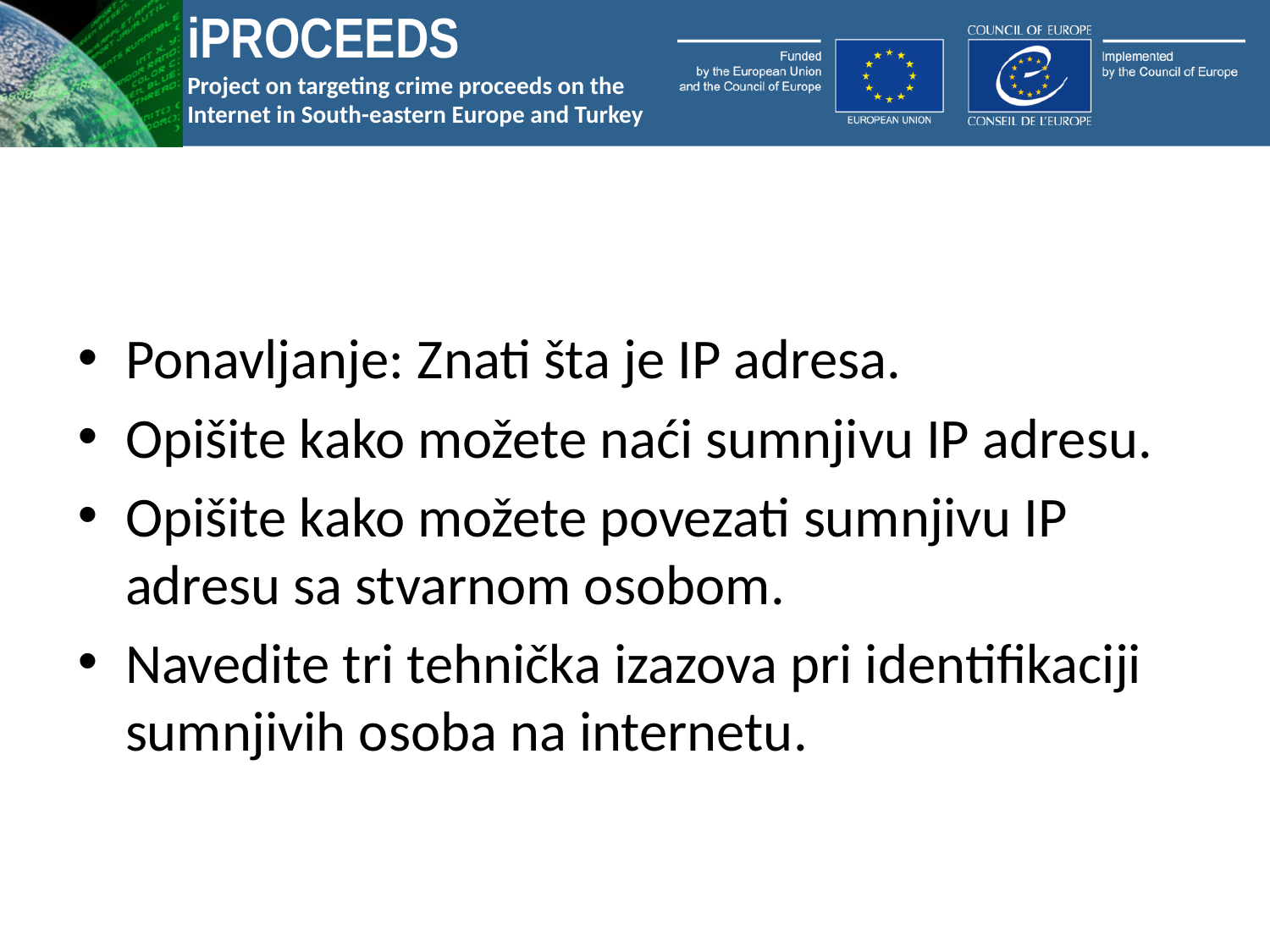

#
Ponavljanje: Znati šta je IP adresa.
Opišite kako možete naći sumnjivu IP adresu.
Opišite kako možete povezati sumnjivu IP adresu sa stvarnom osobom.
Navedite tri tehnička izazova pri identifikaciji sumnjivih osoba na internetu.